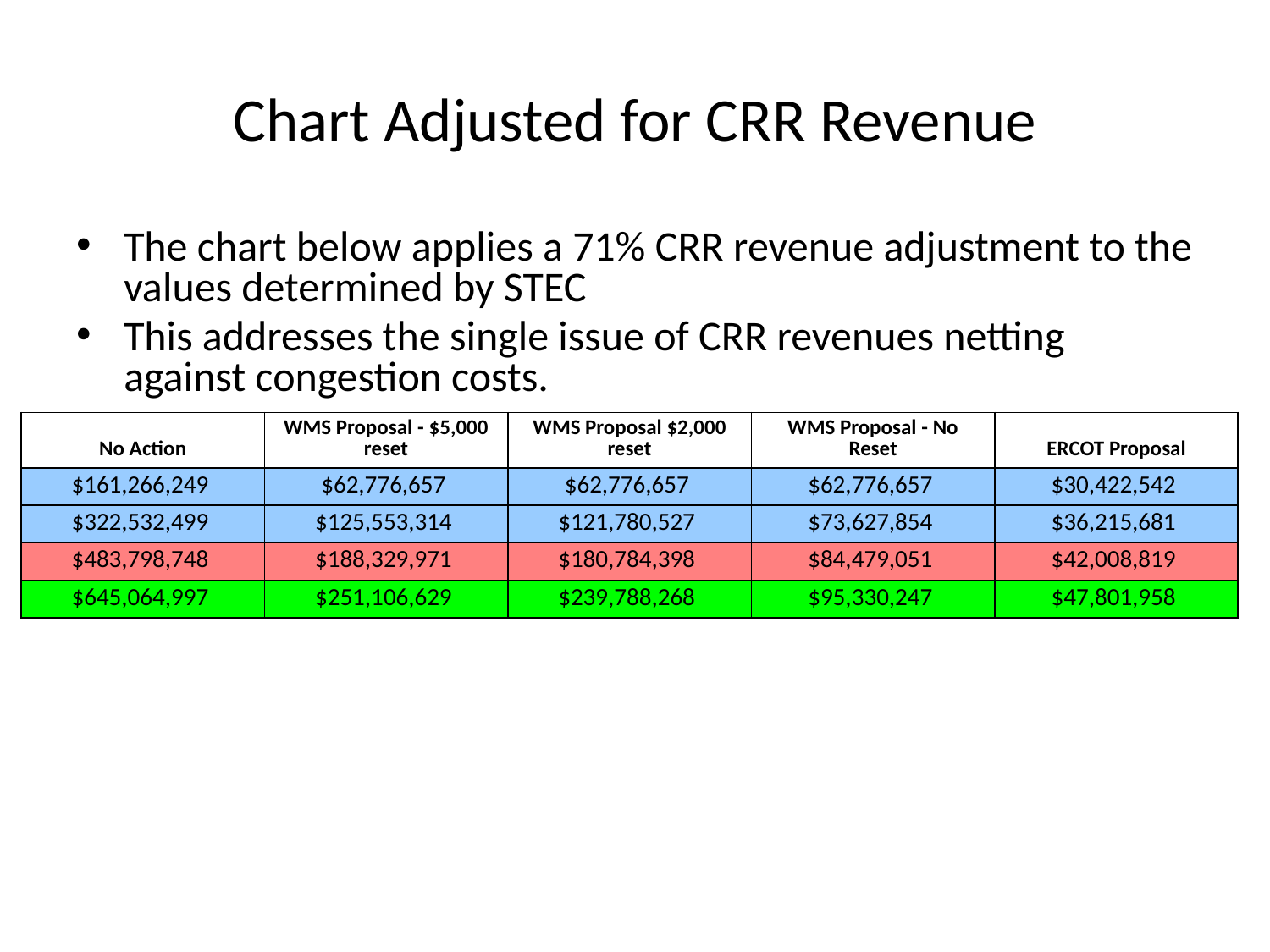

# Chart Adjusted for CRR Revenue
The chart below applies a 71% CRR revenue adjustment to the values determined by STEC
This addresses the single issue of CRR revenues netting against congestion costs.
| No Action | WMS Proposal - $5,000 reset | WMS Proposal $2,000 reset | WMS Proposal - No Reset | ERCOT Proposal |
| --- | --- | --- | --- | --- |
| $161,266,249 | $62,776,657 | $62,776,657 | $62,776,657 | $30,422,542 |
| $322,532,499 | $125,553,314 | $121,780,527 | $73,627,854 | $36,215,681 |
| $483,798,748 | $188,329,971 | $180,784,398 | $84,479,051 | $42,008,819 |
| $645,064,997 | $251,106,629 | $239,788,268 | $95,330,247 | $47,801,958 |